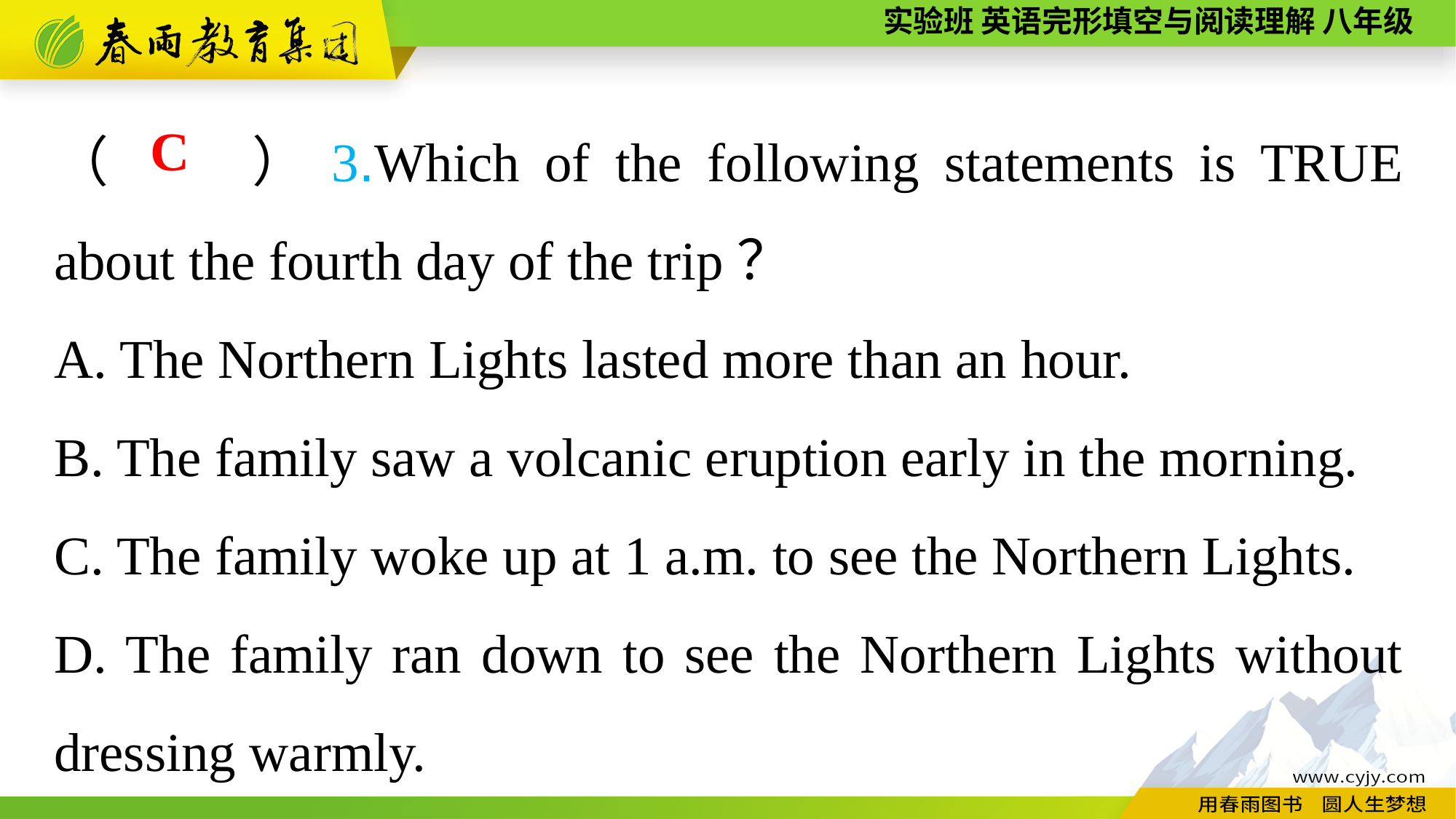

（　　）3.Which of the following statements is TRUE about the fourth day of the trip？
A. The Northern Lights lasted more than an hour.
B. The family saw a volcanic eruption early in the morning.
C. The family woke up at 1 a.m. to see the Northern Lights.
D. The family ran down to see the Northern Lights without dressing warmly.
C